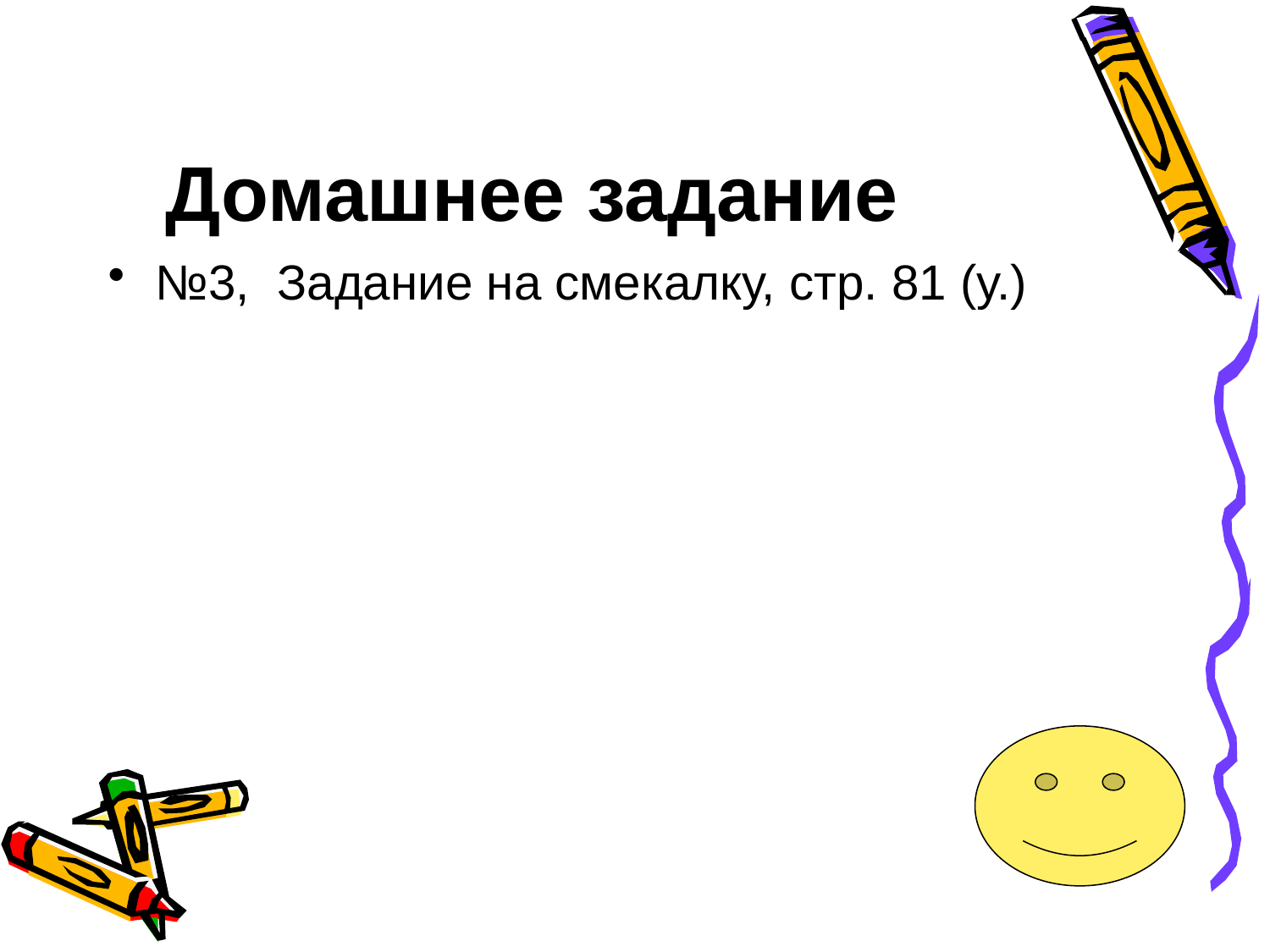

# Домашнее задание
№3,  Задание на смекалку, стр. 81 (у.)